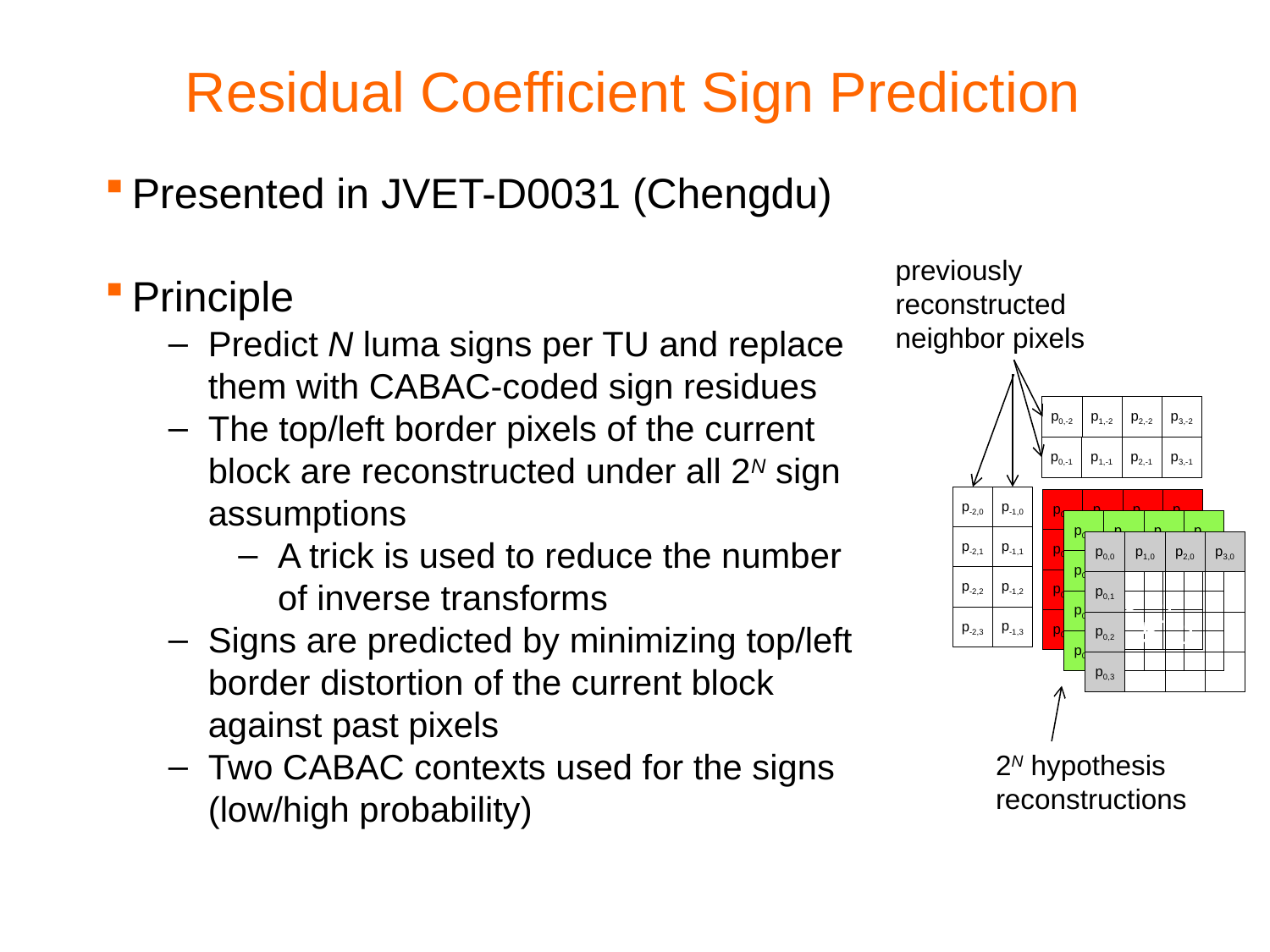

# Residual Coefficient Sign Prediction
Presented in JVET-D0031 (Chengdu)

Principle
Predict N luma signs per TU and replace them with CABAC-coded sign residues
The top/left border pixels of the current block are reconstructed under all 2N sign assumptions
A trick is used to reduce the number of inverse transforms
Signs are predicted by minimizing top/left border distortion of the current block against past pixels
Two CABAC contexts used for the signs (low/high probability)

previously reconstructed neighbor pixels
p0,-2
p1,-2
p2,-2
p3,-2
p0,-1
p1,-1
p2,-1
p3,-1
p-1,0
p-1,1
p-1,2
p-1,3
p-2,0
p-2,1
p-2,2
p-2,3

p0,0
p1,0
p2,0
p3,0

p0,0
p1,0
p2,0
p3,0
p0,1

p0,2
-5
-1

p0,3

p0,1

p0,0
p1,0
p2,0
p3,0
p0,2
-5
-1

p0,1

p0,3

p0,2
-5
-1

p0,3

2N hypothesis reconstructions